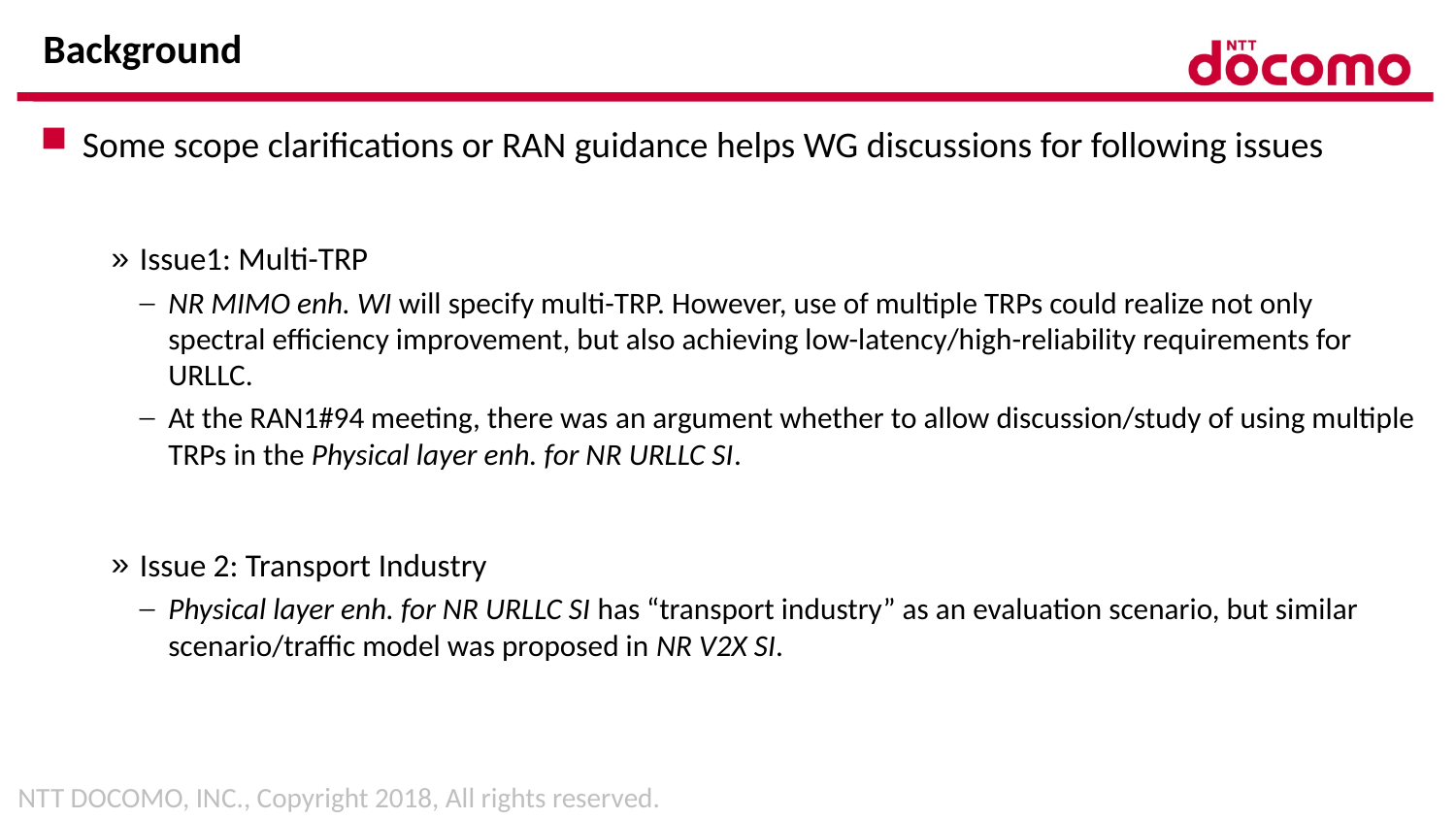

# Background
Some scope clarifications or RAN guidance helps WG discussions for following issues

Issue1: Multi-TRP
NR MIMO enh. WI will specify multi-TRP. However, use of multiple TRPs could realize not only spectral efficiency improvement, but also achieving low-latency/high-reliability requirements for URLLC.
At the RAN1#94 meeting, there was an argument whether to allow discussion/study of using multiple TRPs in the Physical layer enh. for NR URLLC SI.

Issue 2: Transport Industry
Physical layer enh. for NR URLLC SI has “transport industry” as an evaluation scenario, but similar scenario/traffic model was proposed in NR V2X SI.